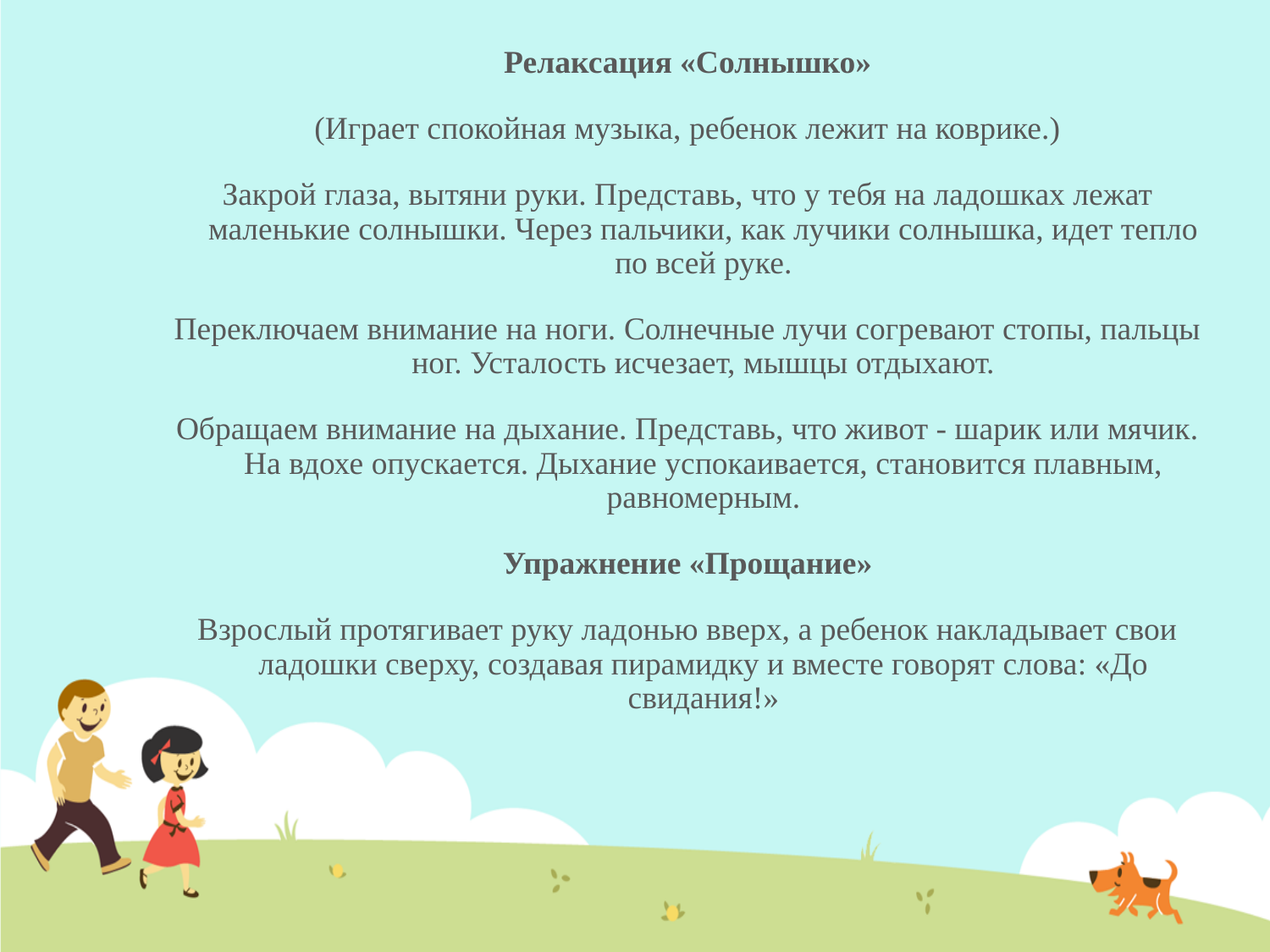

Релаксация «Солнышко»
(Играет спокойная музыка, ребенок лежит на коврике.)
Закрой глаза, вытяни руки. Представь, что у тебя на ладошках лежат маленькие солнышки. Через пальчики, как лучики солнышка, идет тепло по всей руке.
Переключаем внимание на ноги. Солнечные лучи согревают стопы, пальцы ног. Усталость исчезает, мышцы отдыхают.
Обращаем внимание на дыхание. Представь, что живот - шарик или мячик. На вдохе опускается. Дыхание успокаивается, становится плавным, равномерным.
Упражнение «Прощание»
Взрослый протягивает руку ладонью вверх, а ребенок накладывает свои ладошки сверху, создавая пирамидку и вместе говорят слова: «До свидания!»